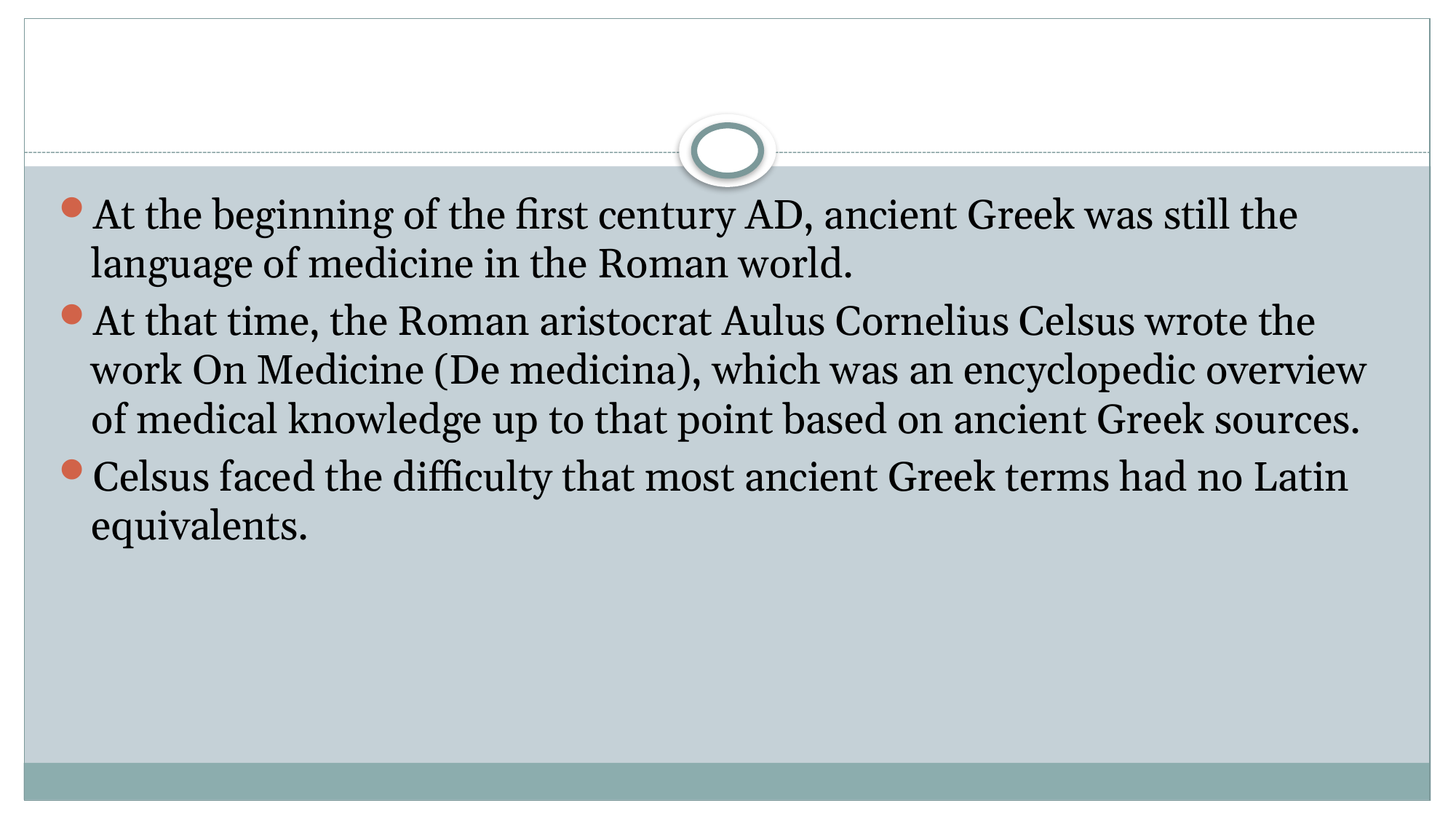

#
At the beginning of the first century AD, ancient Greek was still the language of medicine in the Roman world.
At that time, the Roman aristocrat Aulus Cornelius Celsus wrote the work On Medicine (De medicina), which was an encyclopedic overview of medical knowledge up to that point based on ancient Greek sources.
Celsus faced the difficulty that most ancient Greek terms had no Latin equivalents.